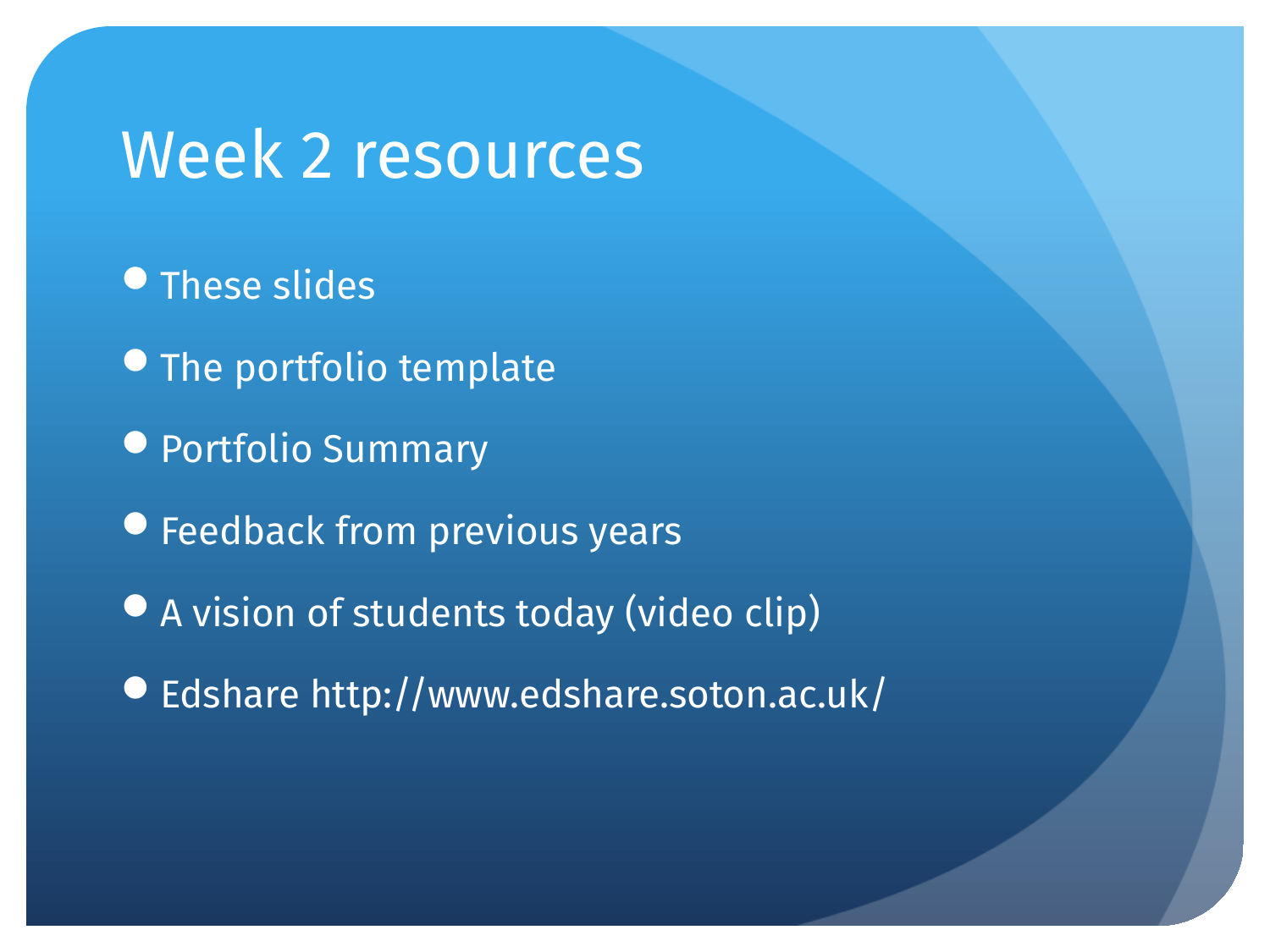

# Week 2 resources
These slides
The portfolio template
Portfolio Summary
Feedback from previous years
A vision of students today (video clip)
Edshare http://www.edshare.soton.ac.uk/